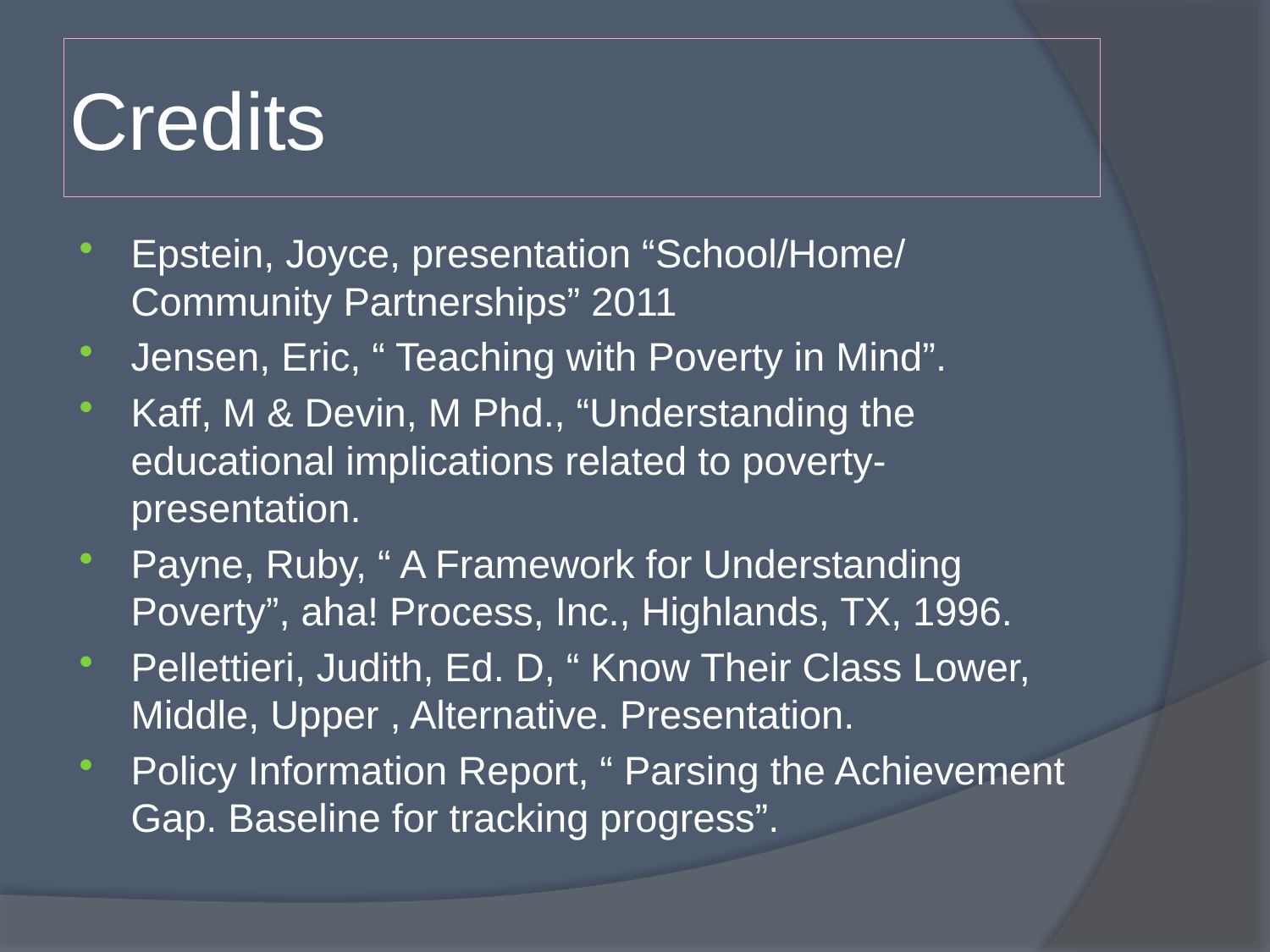

# Credits
Epstein, Joyce, presentation “School/Home/ Community Partnerships” 2011
Jensen, Eric, “ Teaching with Poverty in Mind”.
Kaff, M & Devin, M Phd., “Understanding the educational implications related to poverty- presentation.
Payne, Ruby, “ A Framework for Understanding Poverty”, aha! Process, Inc., Highlands, TX, 1996.
Pellettieri, Judith, Ed. D, “ Know Their Class Lower, Middle, Upper , Alternative. Presentation.
Policy Information Report, “ Parsing the Achievement Gap. Baseline for tracking progress”.